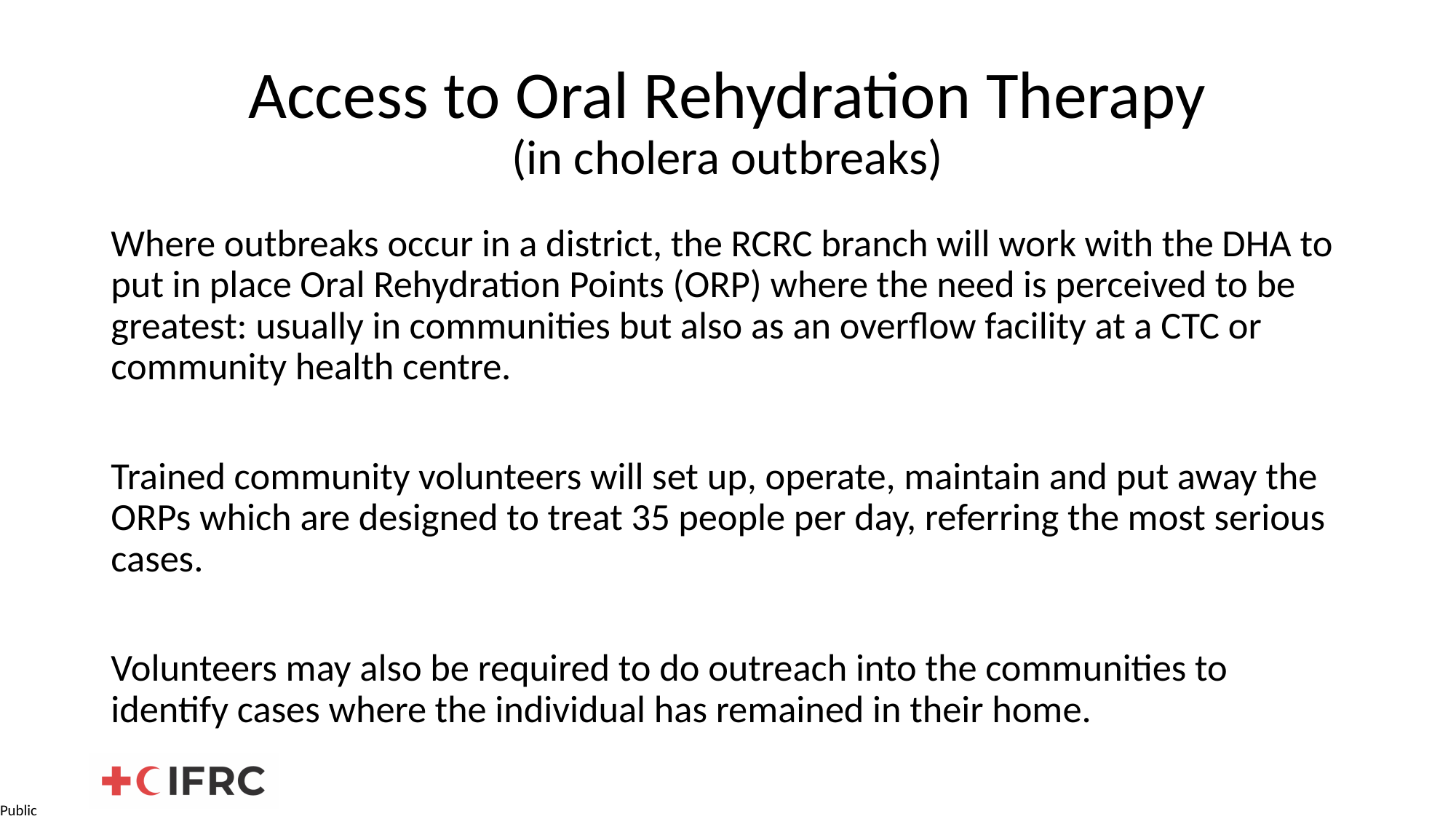

# Access to Oral Rehydration Therapy (in cholera outbreaks)
Where outbreaks occur in a district, the RCRC branch will work with the DHA to put in place Oral Rehydration Points (ORP) where the need is perceived to be greatest: usually in communities but also as an overflow facility at a CTC or community health centre.

Trained community volunteers will set up, operate, maintain and put away the ORPs which are designed to treat 35 people per day, referring the most serious cases.

Volunteers may also be required to do outreach into the communities to identify cases where the individual has remained in their home.